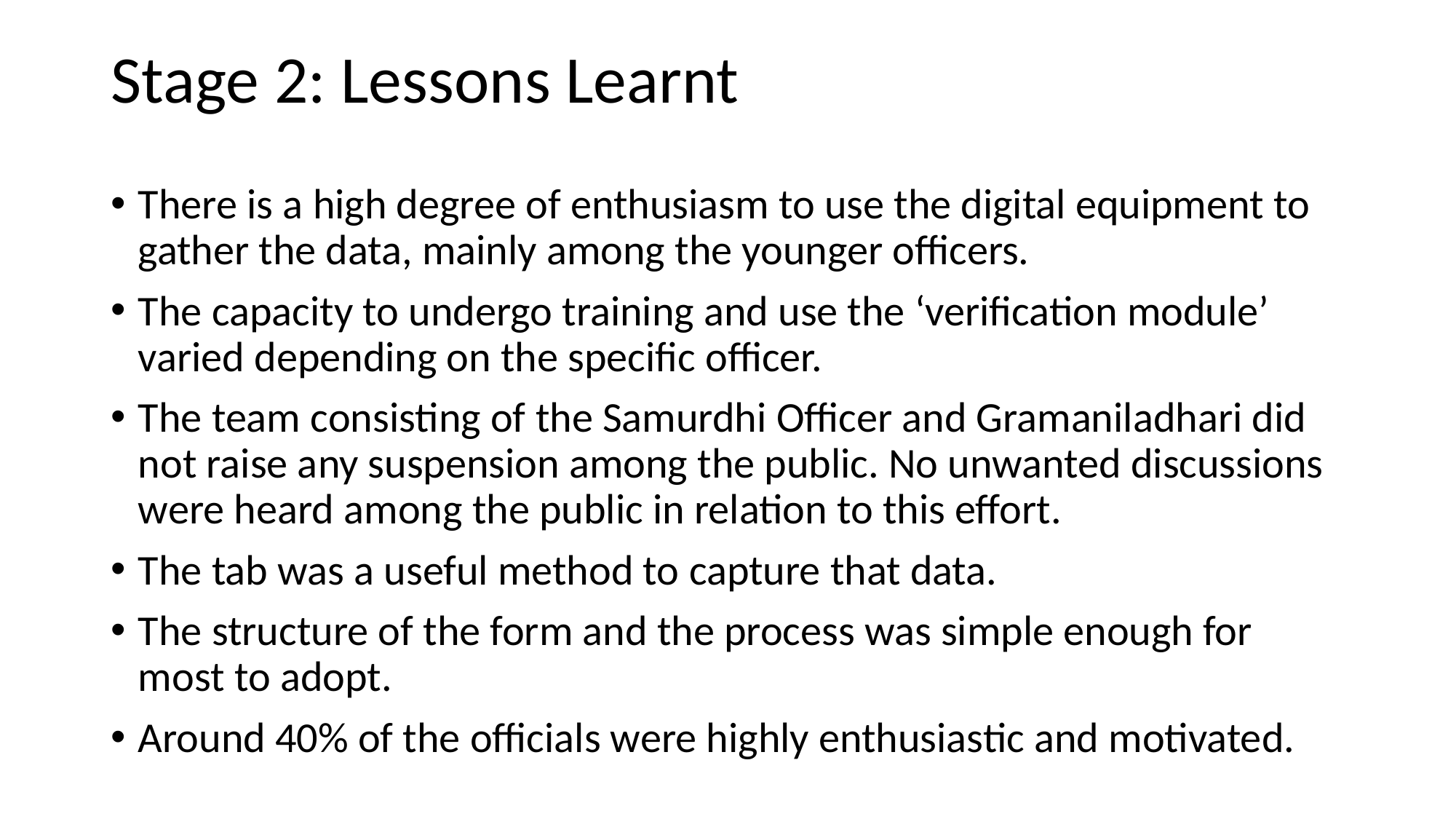

# Stage 2: Lessons Learnt
There is a high degree of enthusiasm to use the digital equipment to gather the data, mainly among the younger officers.
The capacity to undergo training and use the ‘verification module’ varied depending on the specific officer.
The team consisting of the Samurdhi Officer and Gramaniladhari did not raise any suspension among the public. No unwanted discussions were heard among the public in relation to this effort.
The tab was a useful method to capture that data.
The structure of the form and the process was simple enough for most to adopt.
Around 40% of the officials were highly enthusiastic and motivated.